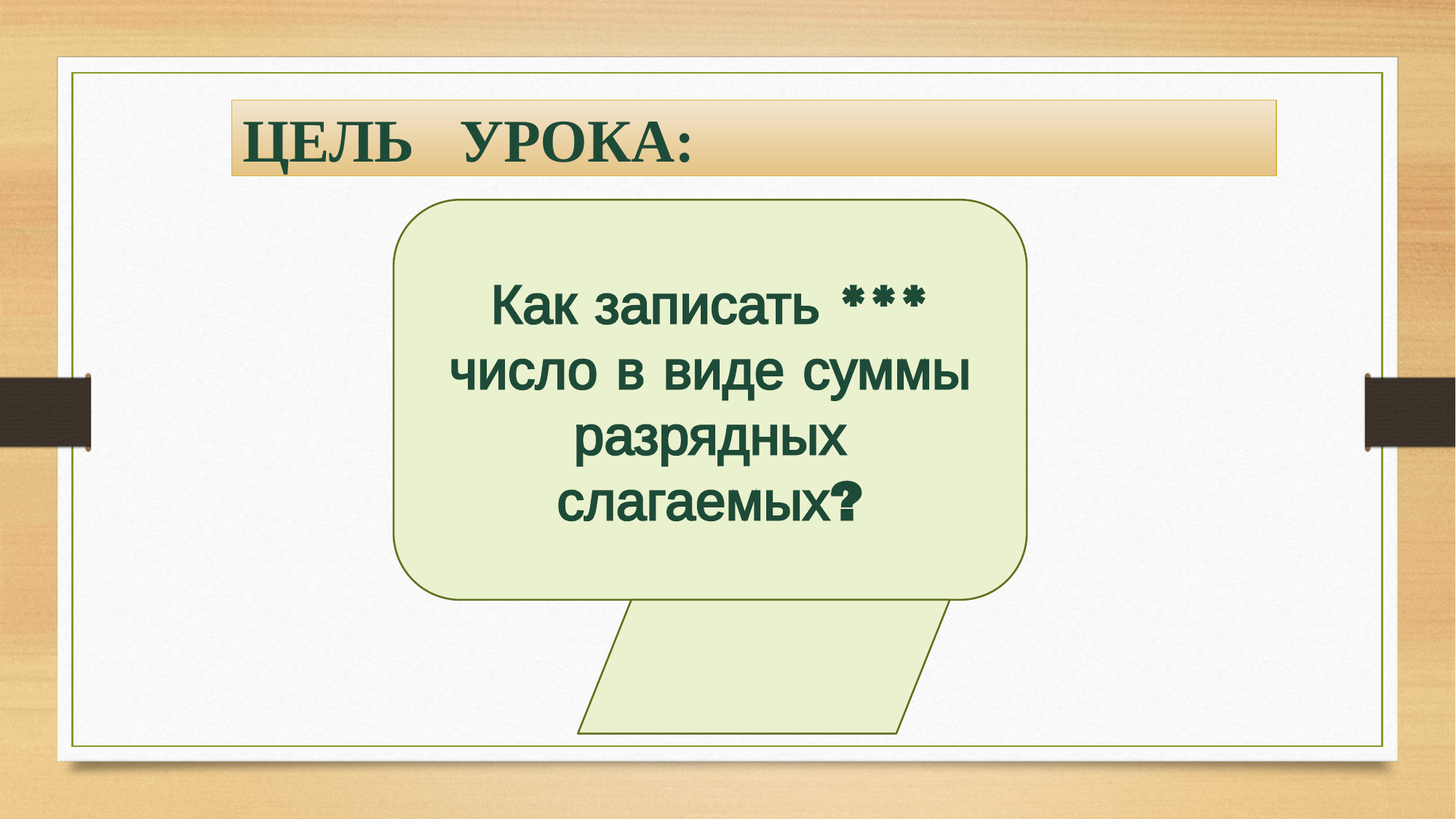

ЦЕЛЬ   УРОКА:
Как записать *** число в виде суммы разрядных слагаемых?